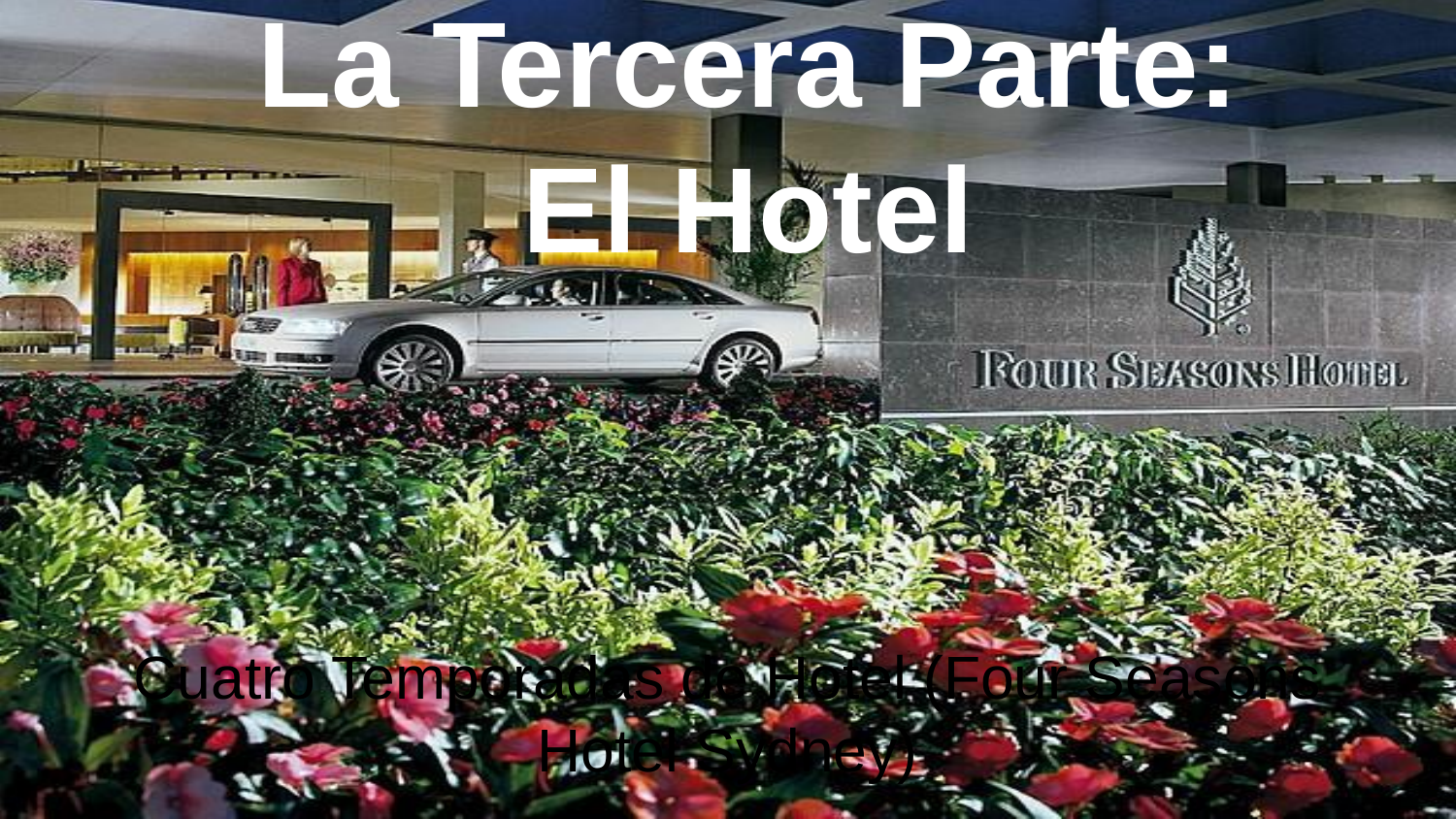

# La Tercera Parte:
El Hotel
Cuatro Temporadas de Hotel (Four Seasons Hotel Sydney)